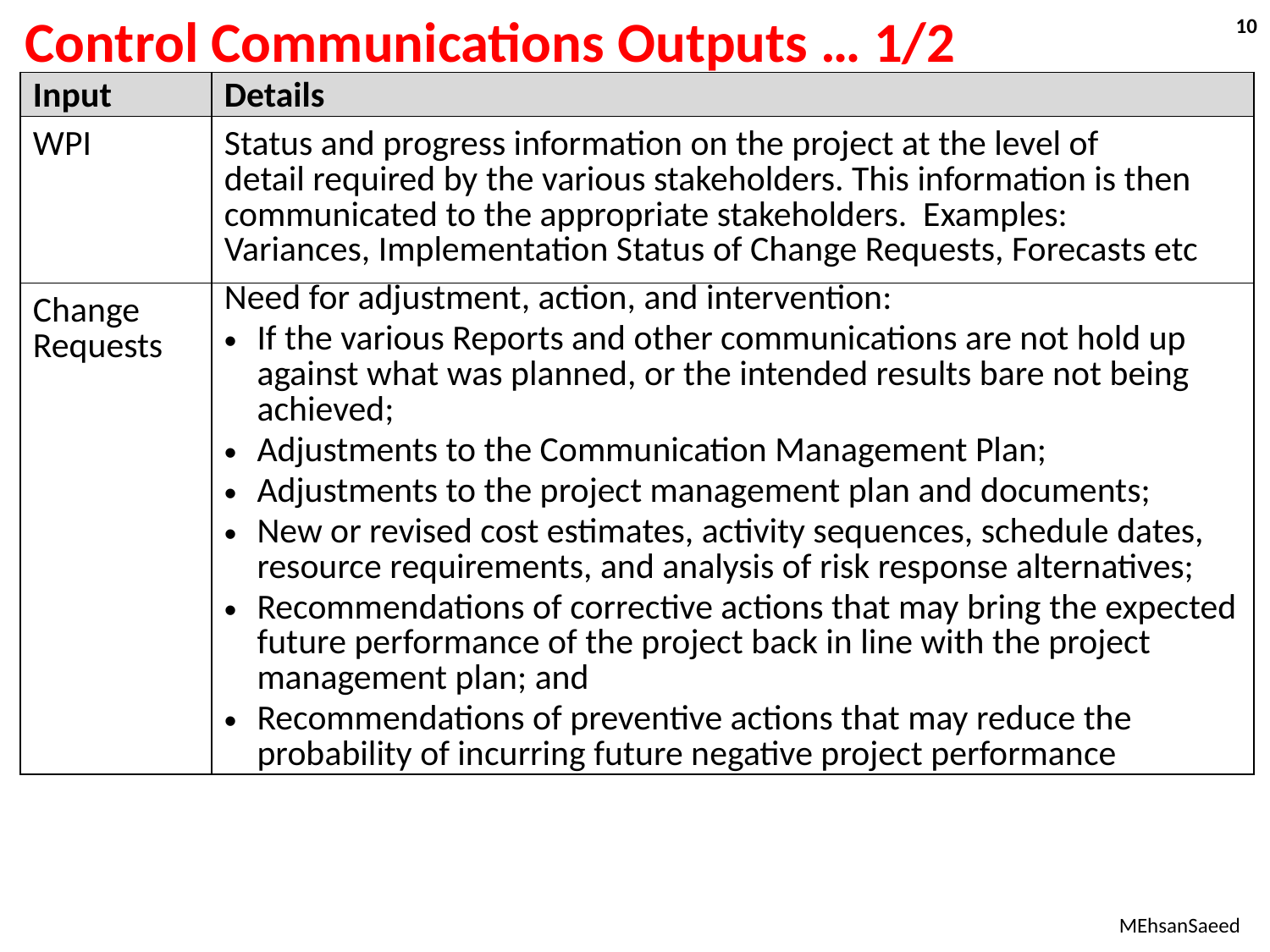

# Control Communications Outputs … 1/2
10
| Input | Details |
| --- | --- |
| WPI | Status and progress information on the project at the level of detail required by the various stakeholders. This information is then communicated to the appropriate stakeholders. Examples: Variances, Implementation Status of Change Requests, Forecasts etc |
| Change Requests | Need for adjustment, action, and intervention: If the various Reports and other communications are not hold up against what was planned, or the intended results bare not being achieved; Adjustments to the Communication Management Plan; Adjustments to the project management plan and documents; New or revised cost estimates, activity sequences, schedule dates, resource requirements, and analysis of risk response alternatives; Recommendations of corrective actions that may bring the expected future performance of the project back in line with the project management plan; and Recommendations of preventive actions that may reduce the probability of incurring future negative project performance |
MEhsanSaeed